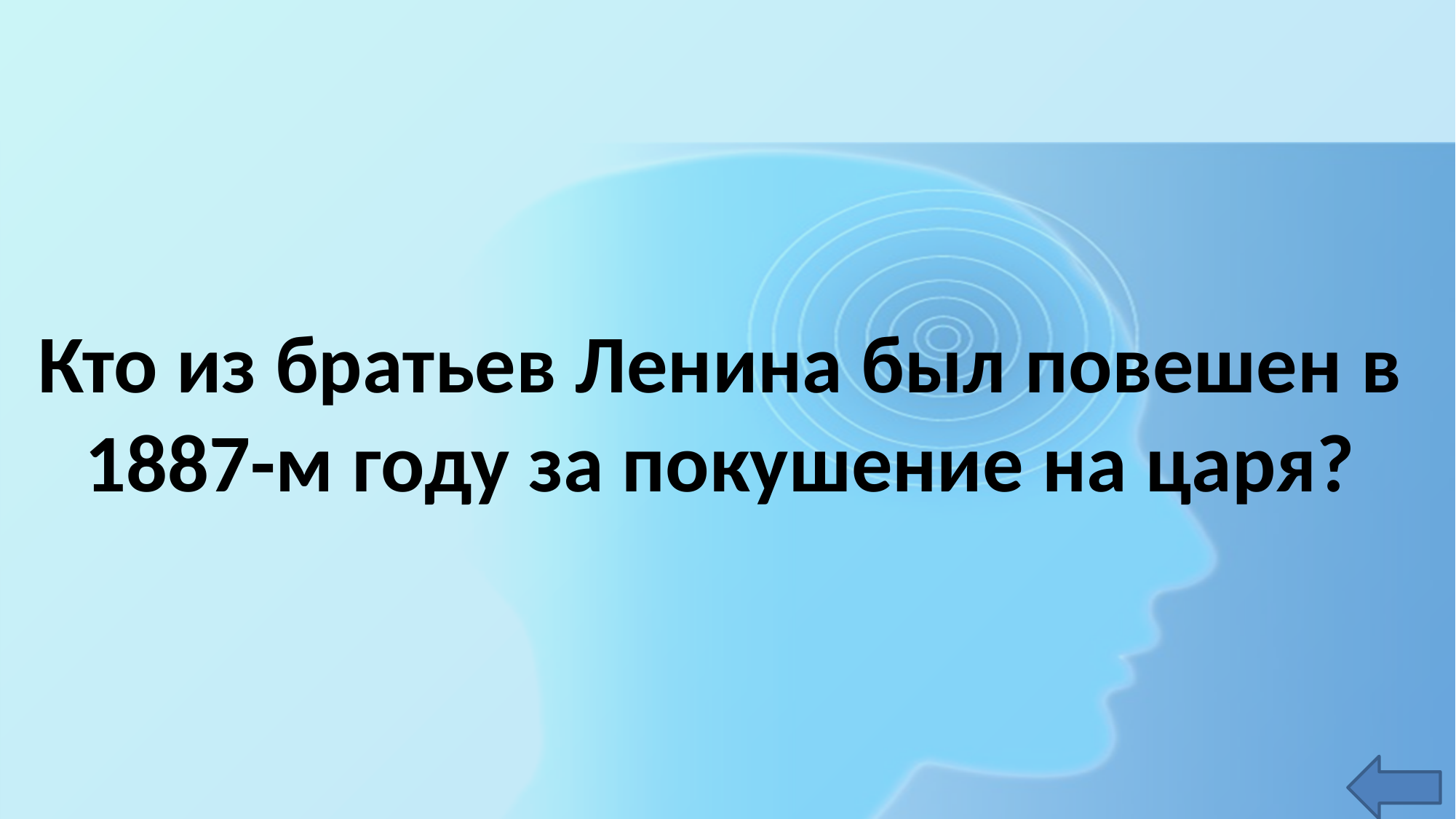

# Кто из братьев Ленина был повешен в 1887-м году за покушение на царя?